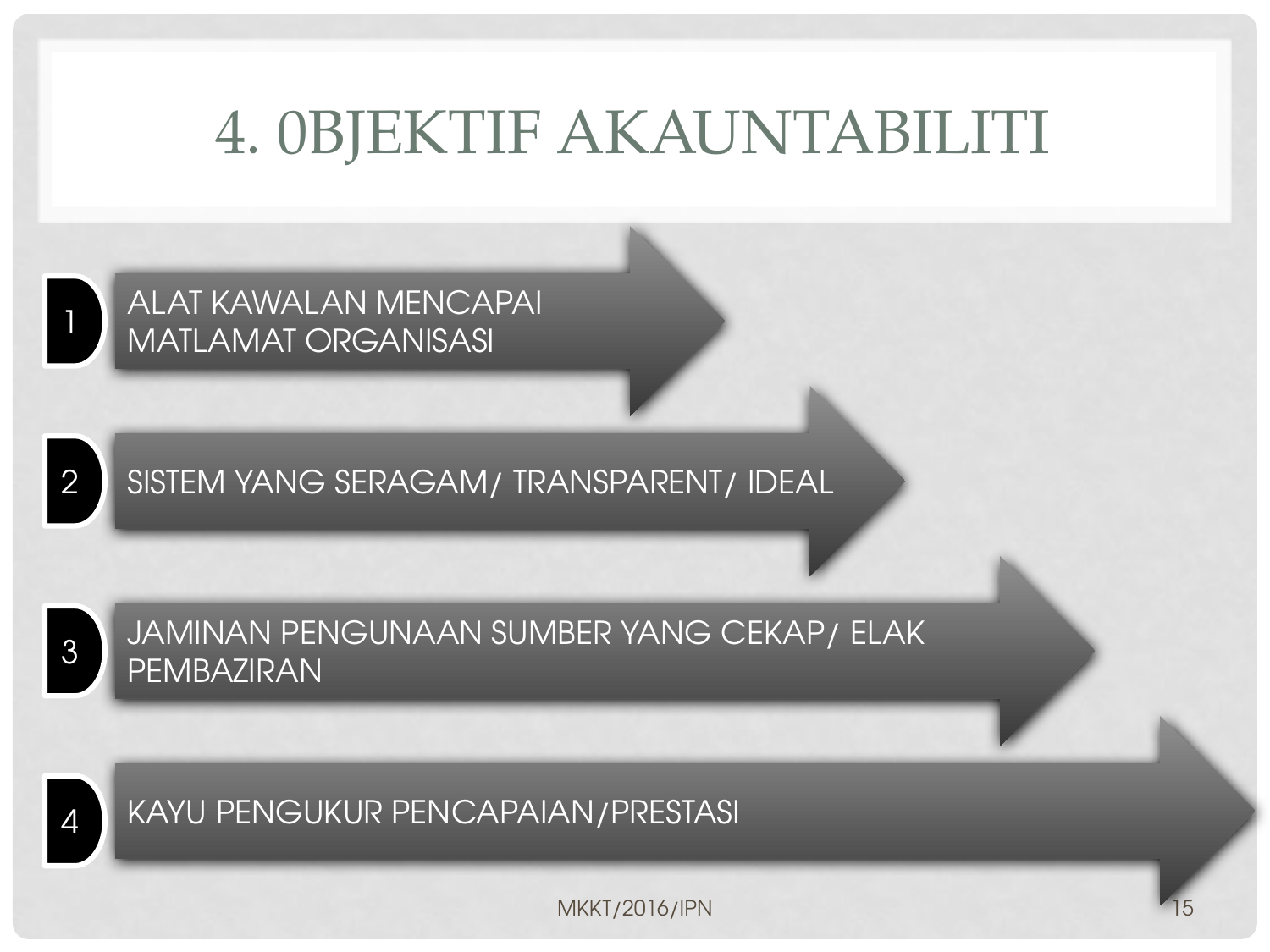

# 4. 0BJEKTIF AKAUNTABILITI
ALAT KAWALAN MENCAPAI MATLAMAT ORGANISASI
1
SISTEM YANG SERAGAM/ TRANSPARENT/ IDEAL
2
JAMINAN PENGUNAAN SUMBER YANG CEKAP/ ELAK PEMBAZIRAN
3
KAYU PENGUKUR PENCAPAIAN/PRESTASI
4
MKKT/2016/IPN
15